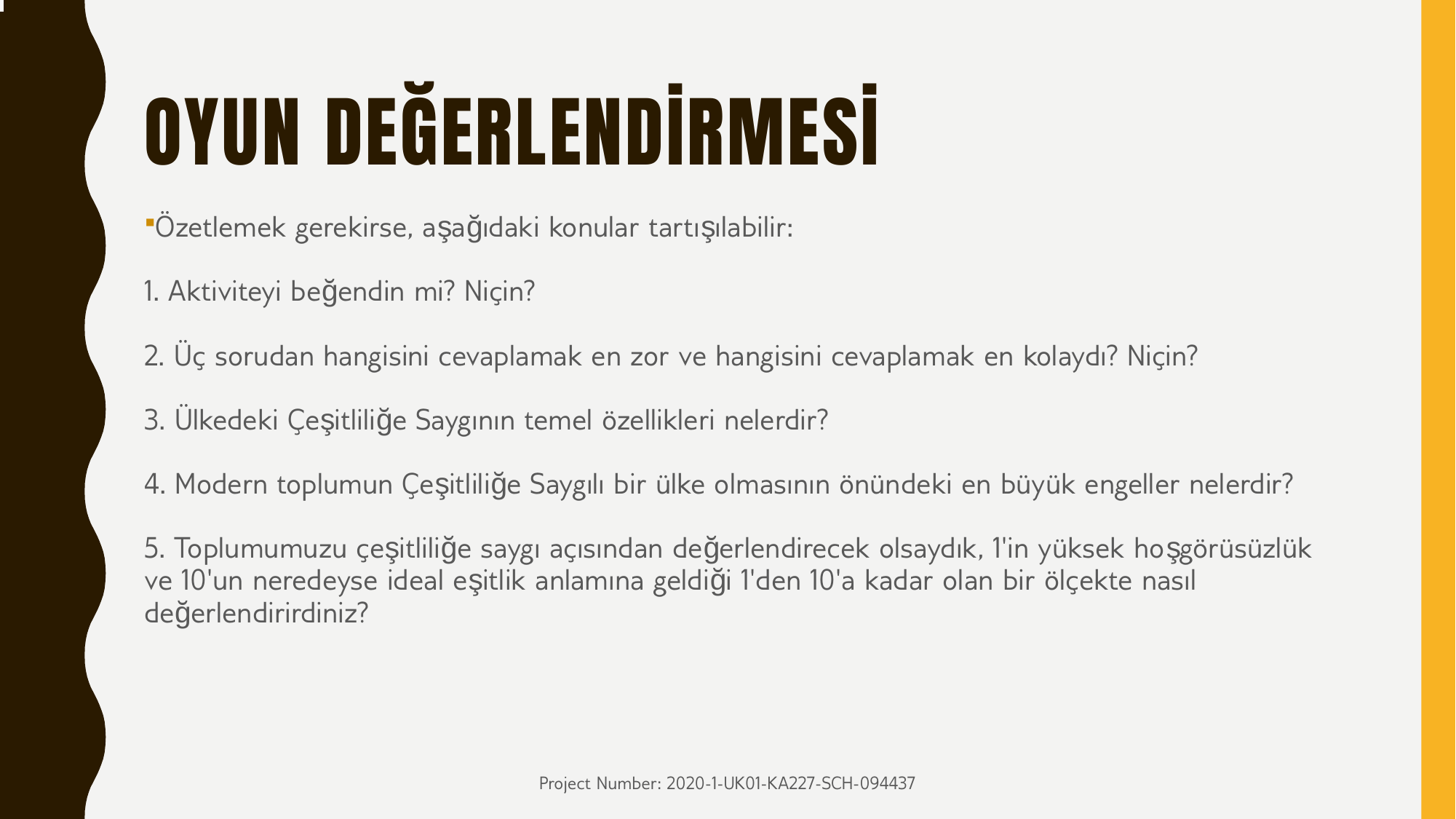

# OYUN DEĞERLENDİRMESİ
Özetlemek gerekirse, aşağıdaki konular tartışılabilir:
1. Aktiviteyi beğendin mi? Niçin?
2. Üç sorudan hangisini cevaplamak en zor ve hangisini cevaplamak en kolaydı? Niçin?
3. Ülkedeki Çeşitliliğe Saygının temel özellikleri nelerdir?
4. Modern toplumun Çeşitliliğe Saygılı bir ülke olmasının önündeki en büyük engeller nelerdir?
5. Toplumumuzu çeşitliliğe saygı açısından değerlendirecek olsaydık, 1'in yüksek hoşgörüsüzlük ve 10'un neredeyse ideal eşitlik anlamına geldiği 1'den 10'a kadar olan bir ölçekte nasıl değerlendirirdiniz?
Project Number: 2020-1-UK01-KA227-SCH-094437